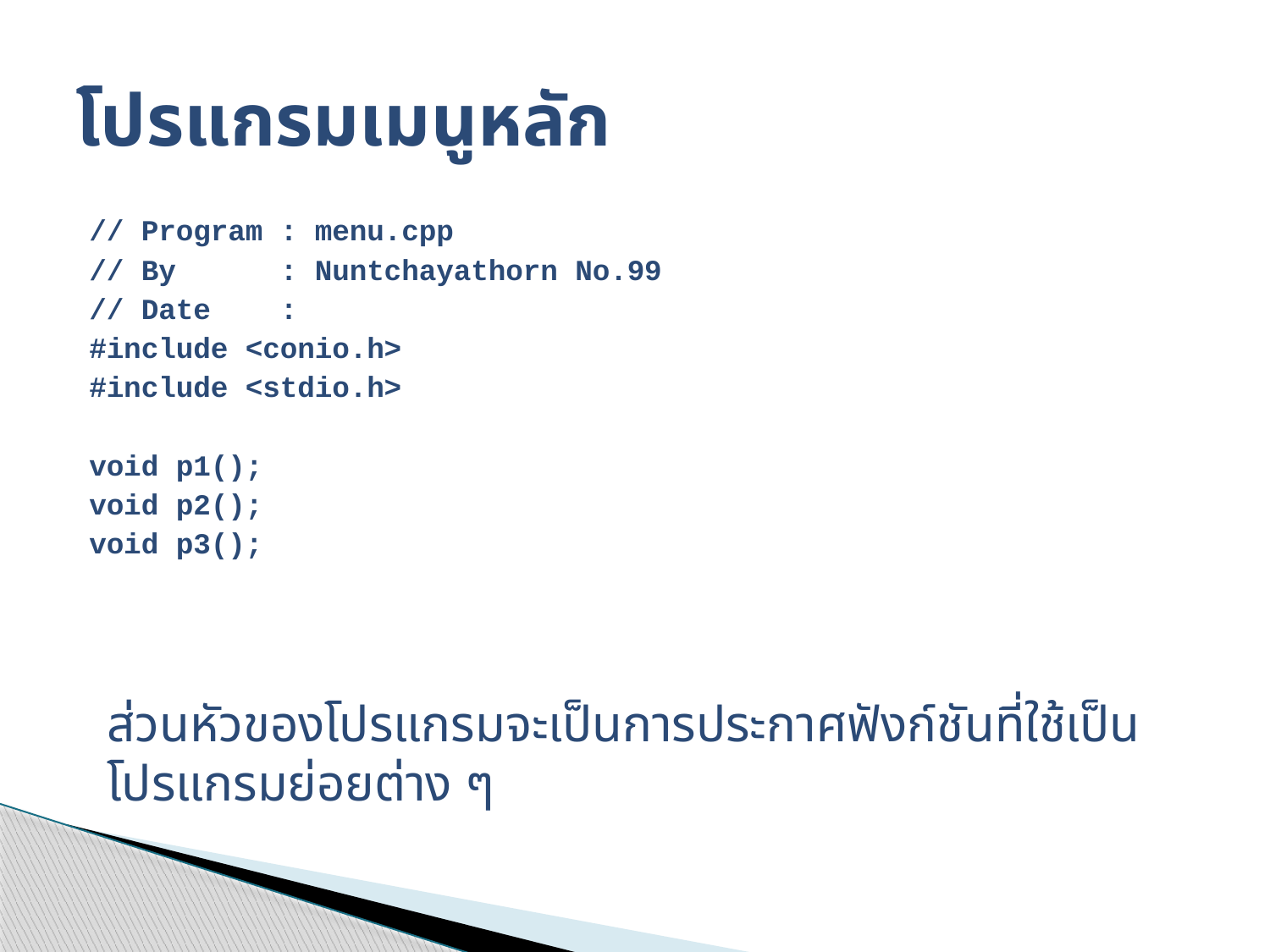

# โปรแกรมเมนูหลัก
// Program : menu.cpp
// By      : Nuntchayathorn No.99
// Date    :
#include <conio.h>
#include <stdio.h>

void p1();
void p2();
void p3();

ส่วนหัวของโปรแกรมจะเป็นการประกาศฟังก์ชันที่ใช้เป็นโปรแกรมย่อยต่าง ๆ